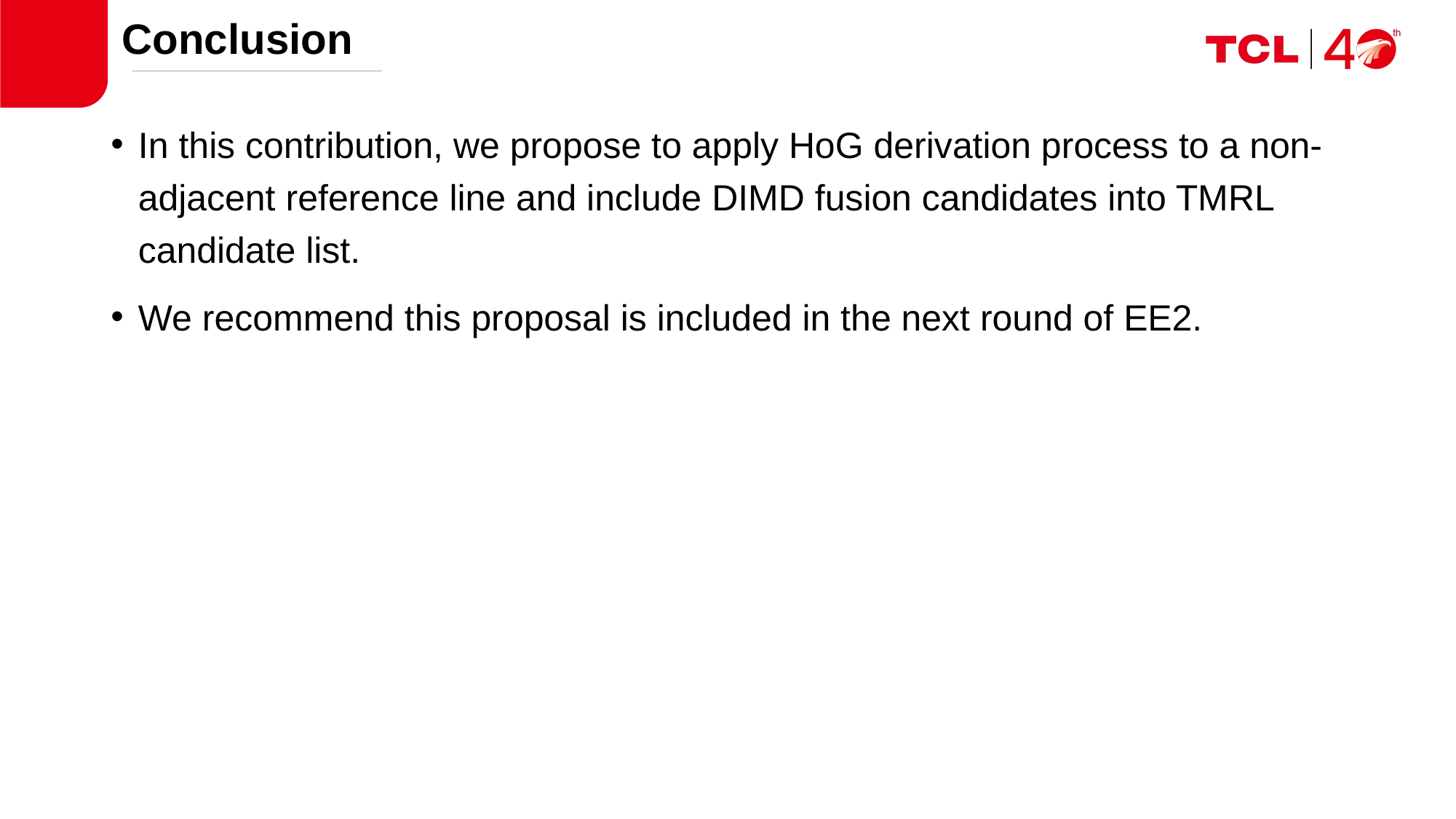

# Conclusion
In this contribution, we propose to apply HoG derivation process to a non-adjacent reference line and include DIMD fusion candidates into TMRL candidate list.
We recommend this proposal is included in the next round of EE2.